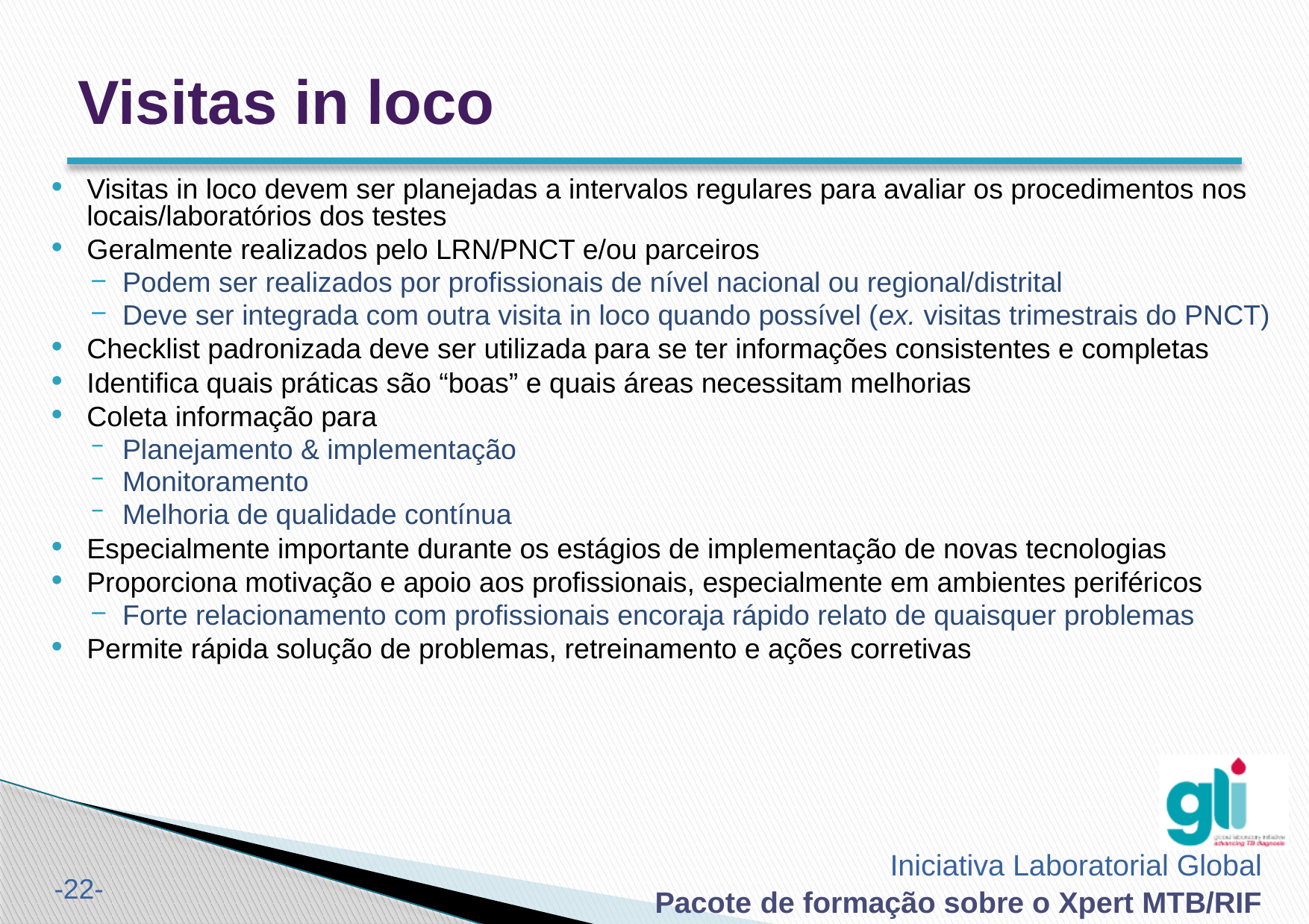

# Visitas in loco
Visitas in loco devem ser planejadas a intervalos regulares para avaliar os procedimentos nos locais/laboratórios dos testes
Geralmente realizados pelo LRN/PNCT e/ou parceiros
Podem ser realizados por profissionais de nível nacional ou regional/distrital
Deve ser integrada com outra visita in loco quando possível (ex. visitas trimestrais do PNCT)
Checklist padronizada deve ser utilizada para se ter informações consistentes e completas
Identifica quais práticas são “boas” e quais áreas necessitam melhorias
Coleta informação para
Planejamento & implementação
Monitoramento
Melhoria de qualidade contínua
Especialmente importante durante os estágios de implementação de novas tecnologias
Proporciona motivação e apoio aos profissionais, especialmente em ambientes periféricos
Forte relacionamento com profissionais encoraja rápido relato de quaisquer problemas
Permite rápida solução de problemas, retreinamento e ações corretivas